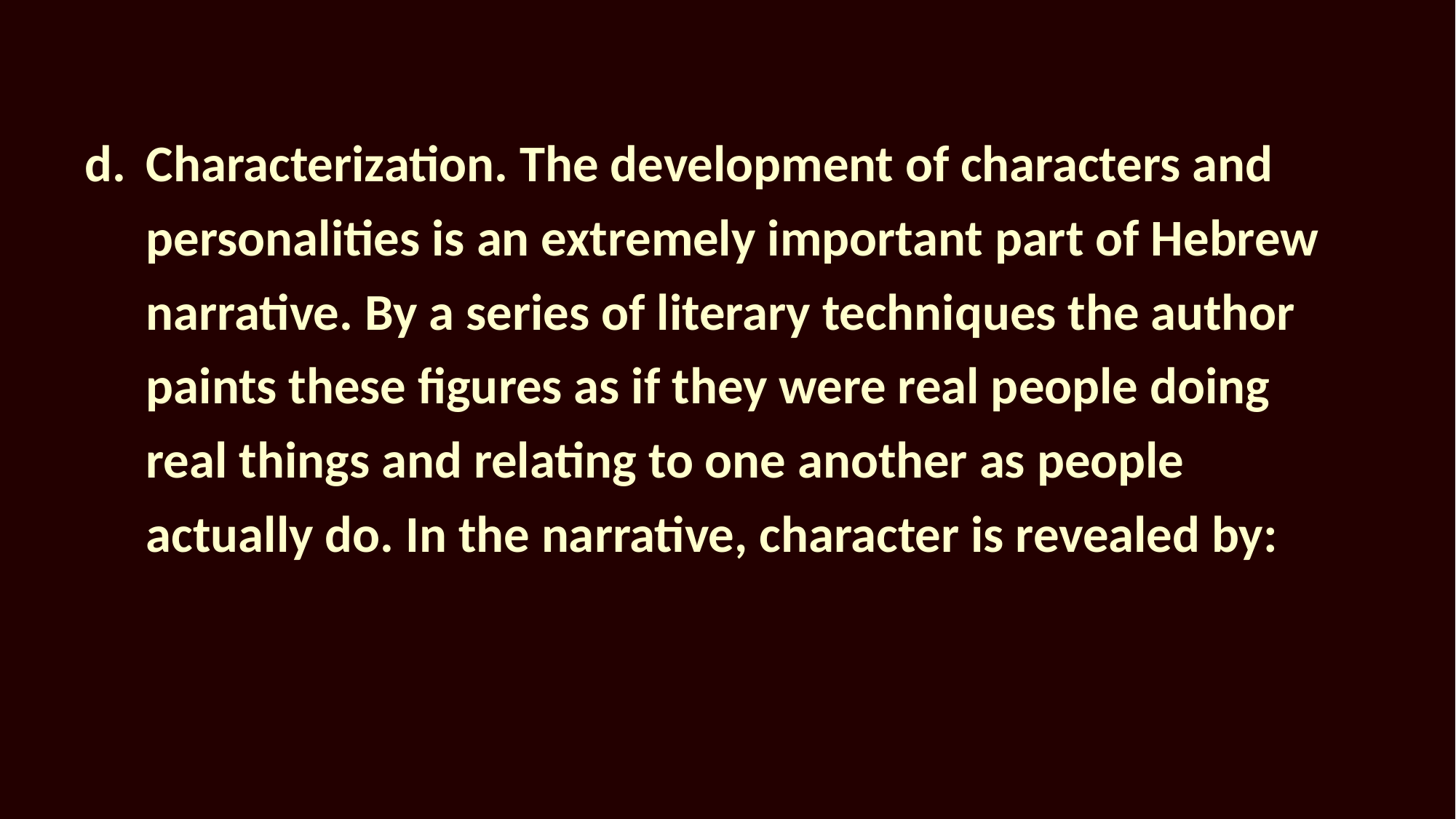

Characterization. The development of characters and personalities is an extremely important part of Hebrew narrative. By a series of literary techniques the author paints these figures as if they were real people doing real things and relating to one another as people actually do. In the narrative, character is revealed by: